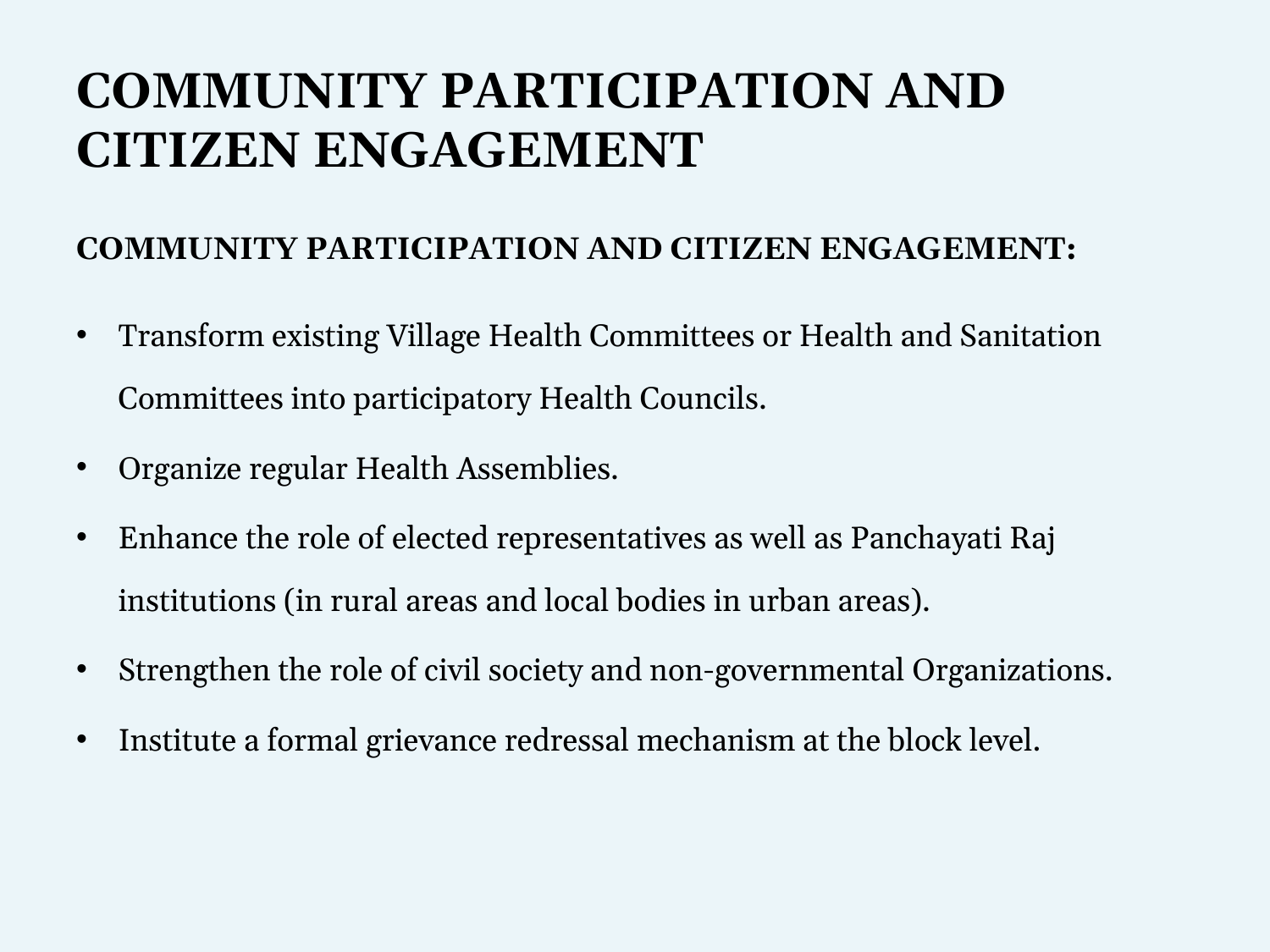

# COMMUNITY PARTICIPATION AND CITIZEN ENGAGEMENT
COMMUNITY PARTICIPATION AND CITIZEN ENGAGEMENT:

Transform existing Village Health Committees or Health and Sanitation Committees into participatory Health Councils.
Organize regular Health Assemblies.
Enhance the role of elected representatives as well as Panchayati Raj institutions (in rural areas and local bodies in urban areas).
Strengthen the role of civil society and non-governmental Organizations.
Institute a formal grievance redressal mechanism at the block level.